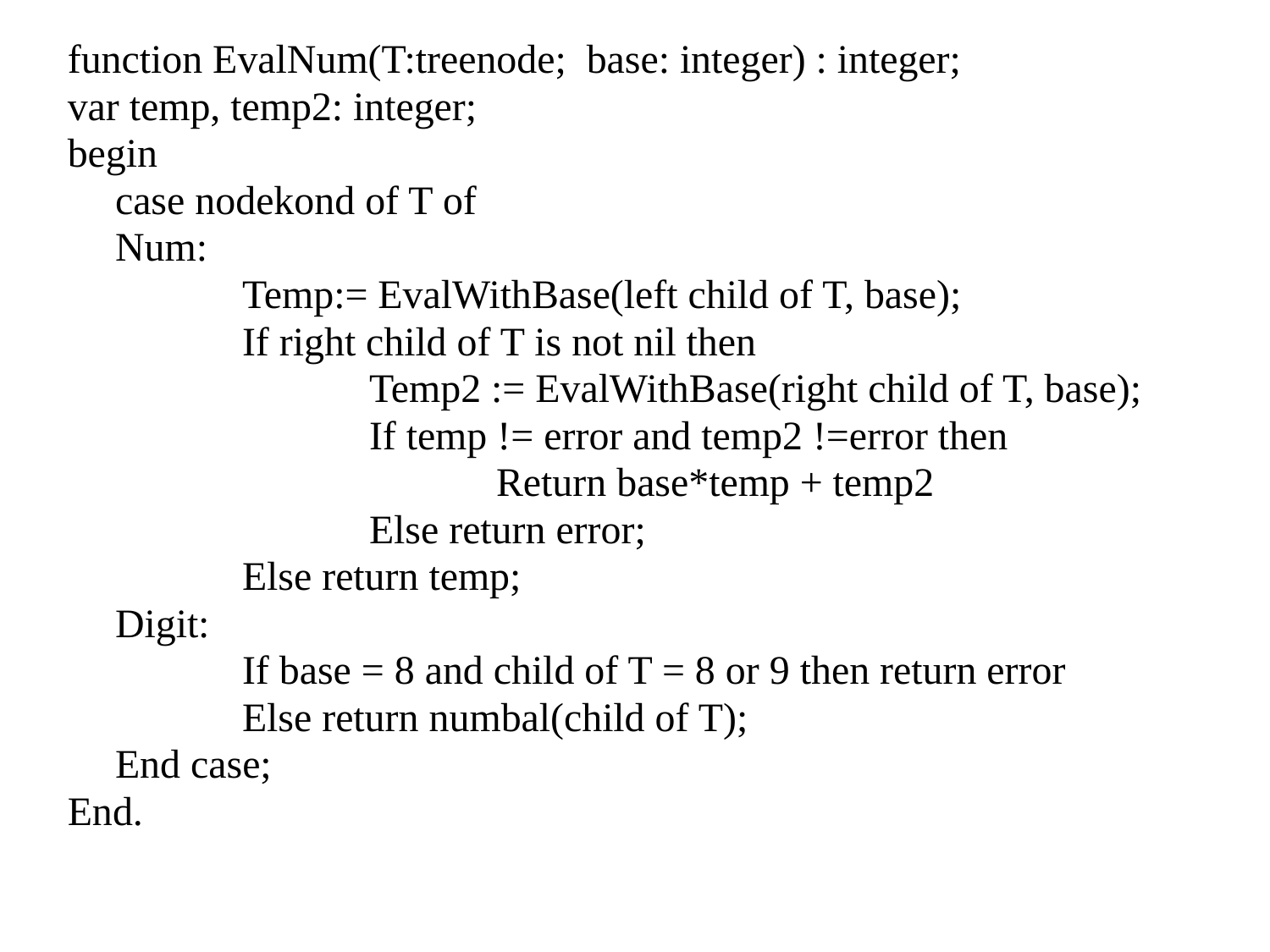

function EvalNum(T:treenode;  base: integer) : integer;
var temp, temp2: integer;
begin
	case nodekond of T of
	Num:
		Temp:= EvalWithBase(left child of T, base);
		If right child of T is not nil then
			Temp2 := EvalWithBase(right child of T, base);
			If temp != error and temp2 !=error then
				Return base*temp + temp2
			Else return error;
		Else return temp;
	Digit:
		If base = 8 and child of T = 8 or 9 then return error
		Else return numbal(child of T);
	End case;
End.